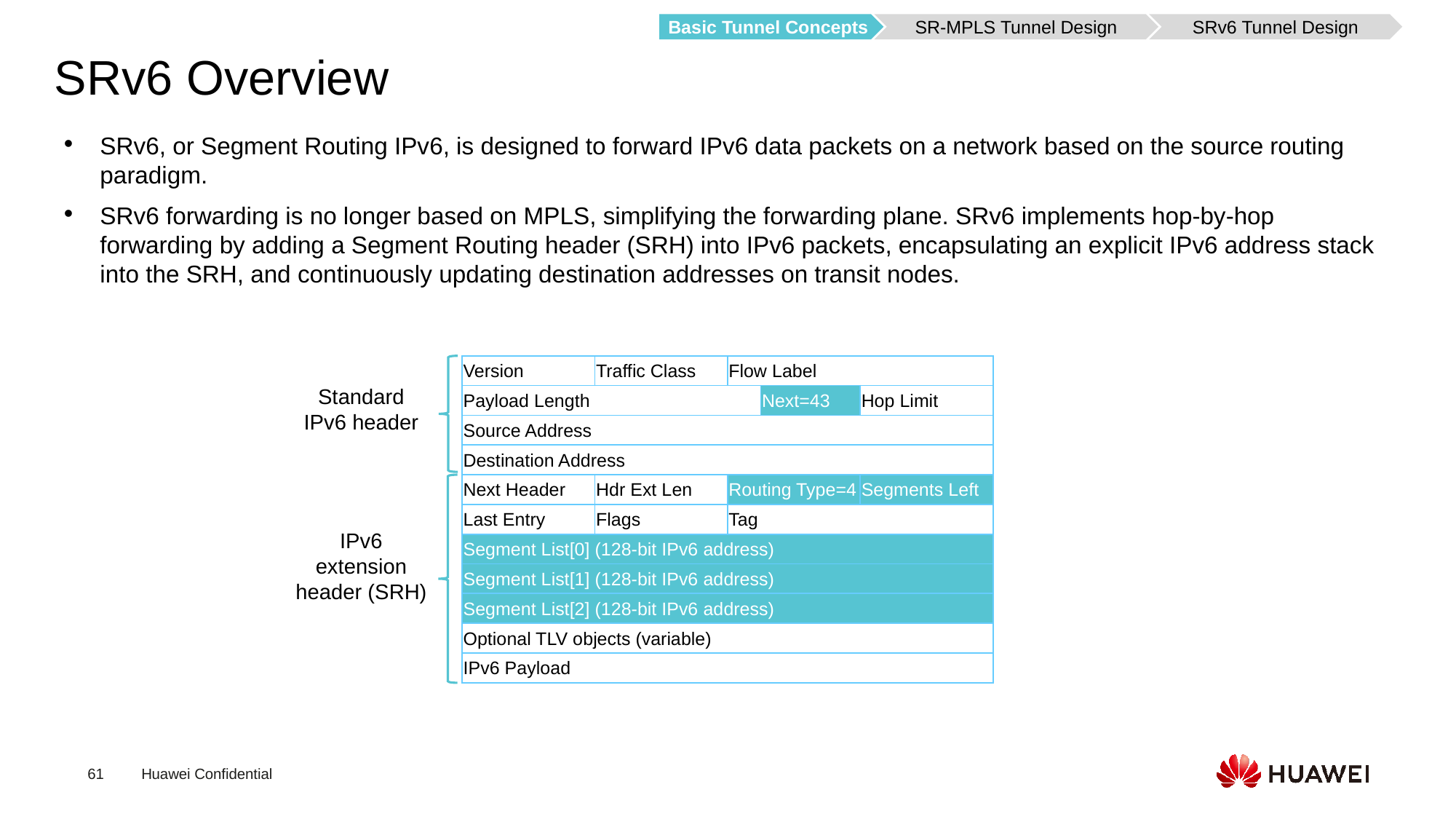

Basic Tunnel Concepts
SR-MPLS Tunnel Design
SRv6 Tunnel Design
# SRv6 Overview
SRv6, or Segment Routing IPv6, is designed to forward IPv6 data packets on a network based on the source routing paradigm.
SRv6 forwarding is no longer based on MPLS, simplifying the forwarding plane. SRv6 implements hop-by-hop forwarding by adding a Segment Routing header (SRH) into IPv6 packets, encapsulating an explicit IPv6 address stack into the SRH, and continuously updating destination addresses on transit nodes.

| Version | Traffic Class | Flow Label |  |  |
| --- | --- | --- | --- | --- |
| Payload Length |  |  | Next=43 | Hop Limit |
| Source Address |  |  |  |  |
| Destination Address |  |  |  |  |
| Next Header | Hdr Ext Len | Routing Type=4 |  | Segments Left |
| Last Entry | Flags | Tag |  |  |
| Segment List[0] (128-bit IPv6 address) |  |  |  |  |
| Segment List[1] (128-bit IPv6 address) |  |  |  |  |
| Segment List[2] (128-bit IPv6 address) |  |  |  |  |
| Optional TLV objects (variable) |  |  |  |  |
| IPv6 Payload |  |  |  |  |
Standard IPv6 header

IPv6 extension header (SRH)